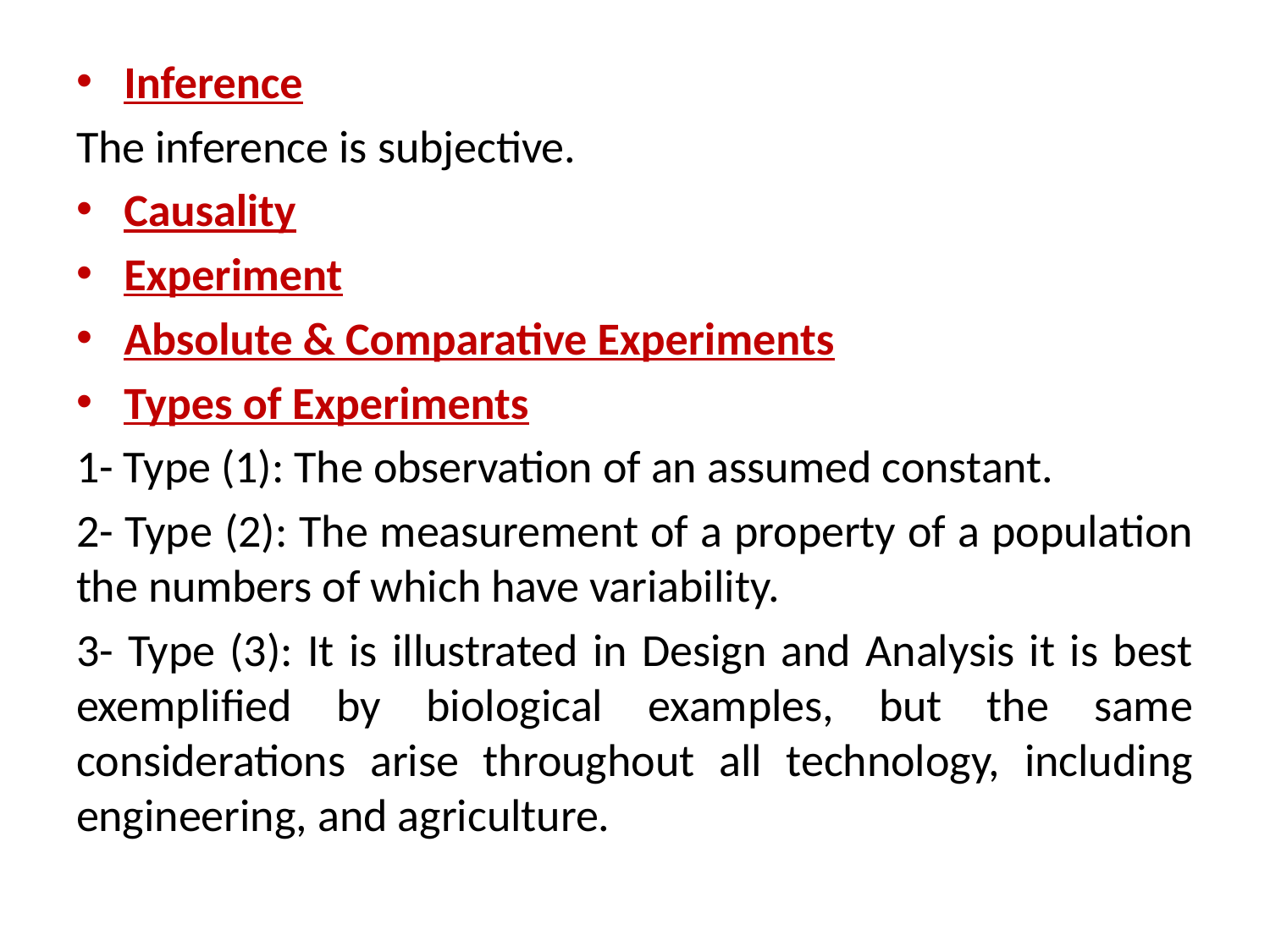

Inference
The inference is subjective.
Causality
Experiment
Absolute & Comparative Experiments
Types of Experiments
1- Type (1): The observation of an assumed constant.
2- Type (2): The measurement of a property of a population the numbers of which have variability.
3- Type (3): It is illustrated in Design and Analysis it is best exemplified by biological examples, but the same considerations arise throughout all technology, including engineering, and agriculture.